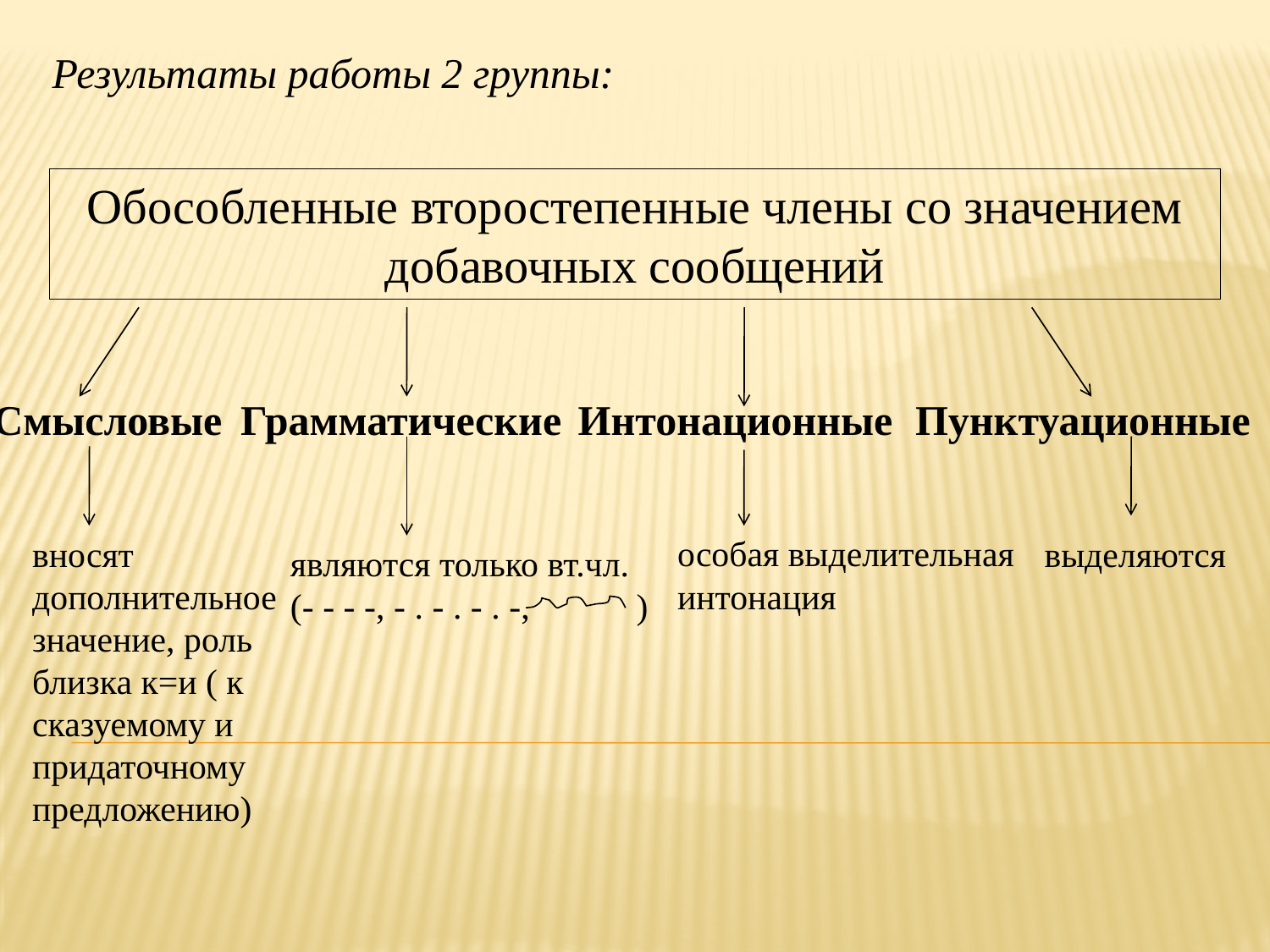

Результаты работы 2 группы:
Обособленные второстепенные члены со значением добавочных сообщений
Смысловые
Грамматические
Интонационные
Пунктуационные
вносят дополнительное
значение, роль близка к=и ( к сказуемому и придаточному предложению)
особая выделительная интонация
выделяются
являются только вт.чл.
(- - - -, - . - . - . -,            )